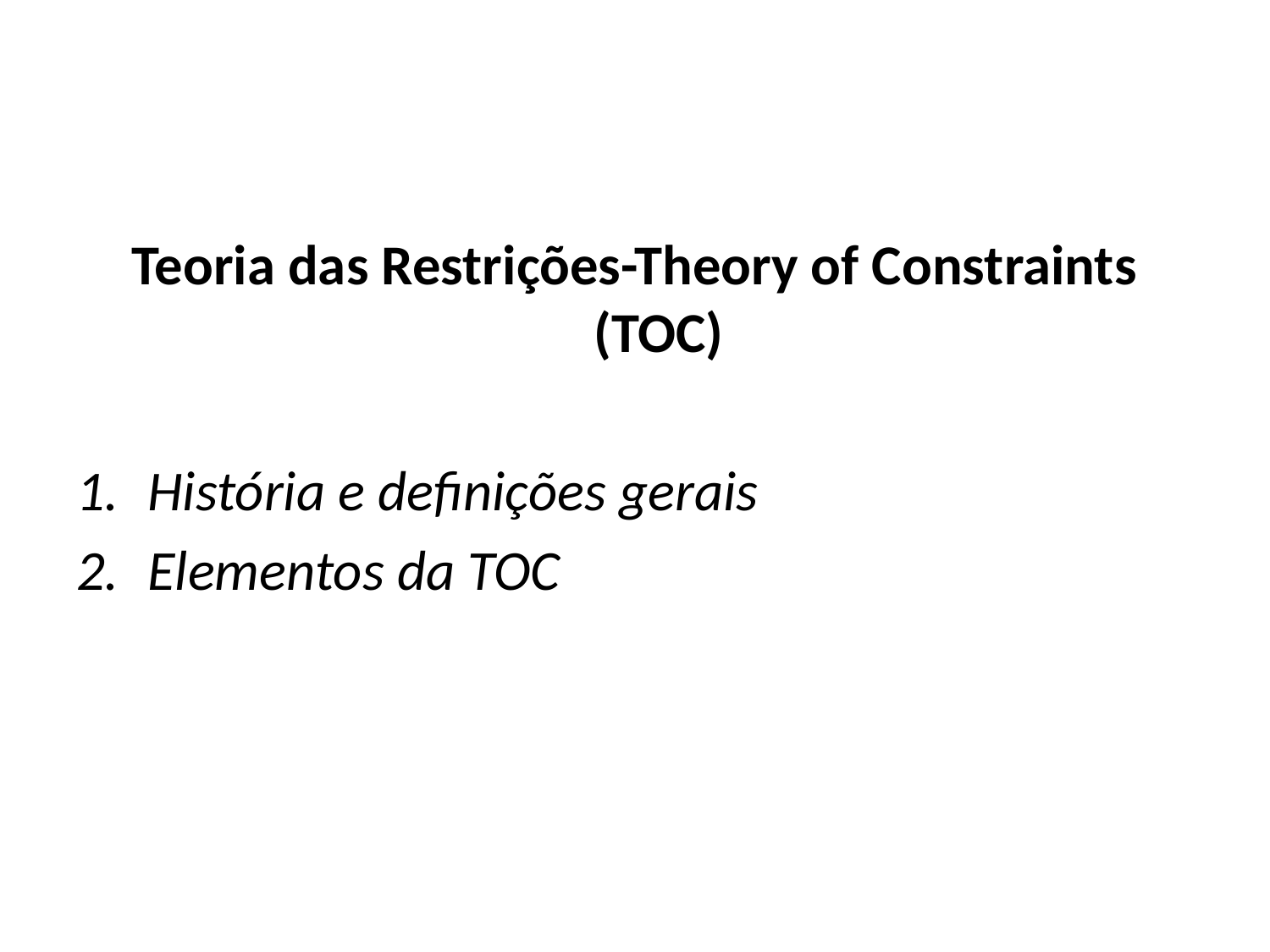

Teoria das Restrições-Theory of Constraints (TOC)

História e definições gerais
Elementos da TOC